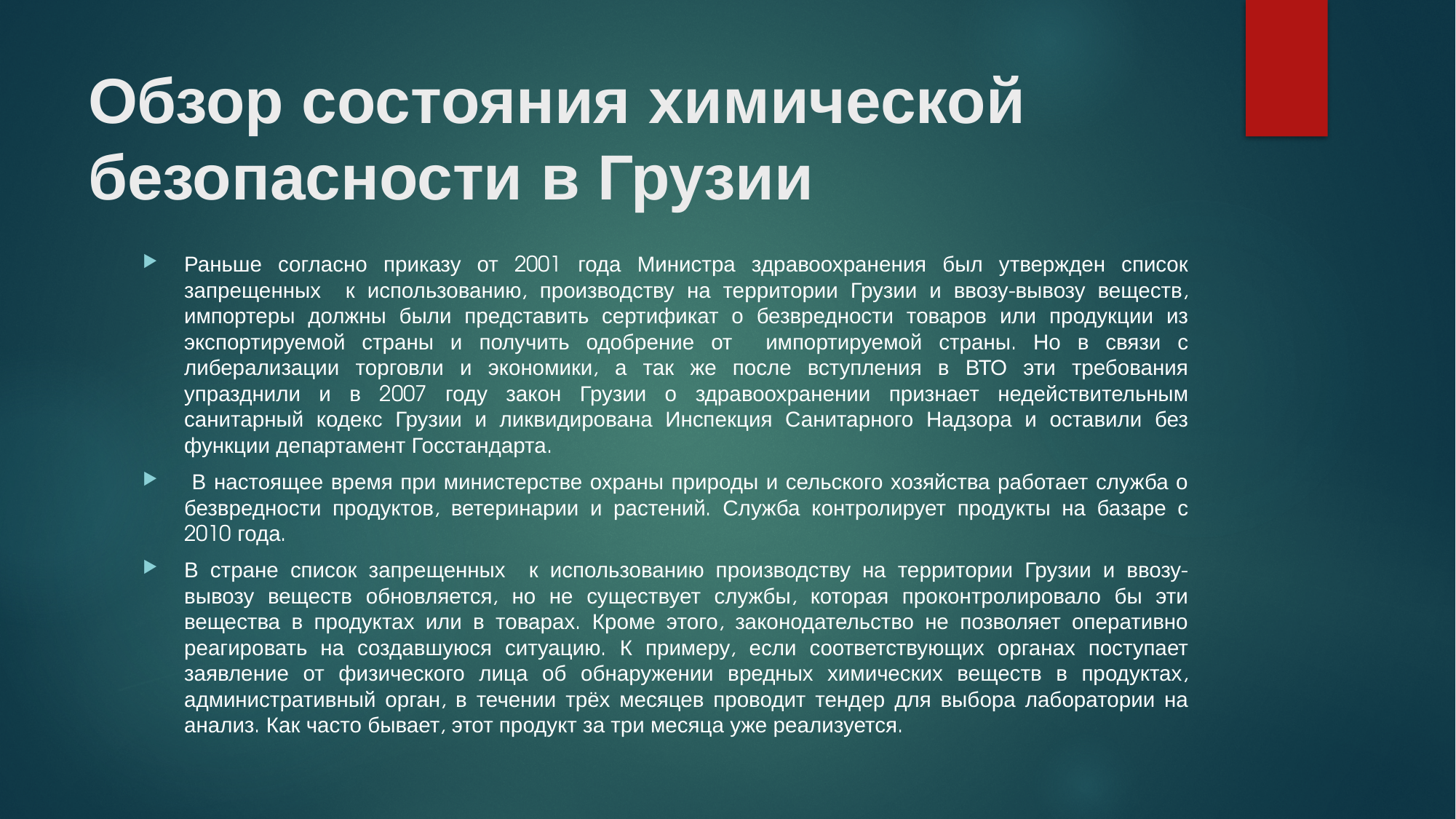

# Обзор состояния химической безопасности в Грузии
Раньше согласно приказу от 2001 года Министра здравоохранения был утвержден список запрещенных  к использованию, производству на территории Грузии и ввозу-вывозу веществ, импортеры должны были представить сертификат о безвредности товаров или продукции из экспортируемой страны и получить одобрение от  импортируемой страны. Но в связи с либерализации торговли и экономики, а так же после вступления в ВТО эти требования упразднили и в 2007 году закон Грузии о здравоохранении признает недействительным санитарный кодекс Грузии и ликвидирована Инспекция Санитарного Надзора и оставили без функции департамент Госстандарта.
 В настоящее время при министерстве охраны природы и сельского хозяйства работает служба о безвредности продуктов, ветеринарии и растений. Служба контролирует продукты на базаре с 2010 года.
В стране список запрещенных  к использованию производству на территории Грузии и ввозу-вывозу веществ обновляется, но не существует службы, которая проконтролировало бы эти вещества в продуктах или в товарах. Кроме этого, законодательство не позволяет оперативно реагировать на создавшуюся ситуацию. К примеру, если соответствующих органах поступает заявление от физического лица об обнаружении вредных химических веществ в продуктах, административный орган, в течении трёх месяцев проводит тендер для выбора лаборатории на анализ. Как часто бывает, этот продукт за три месяца уже реализуется.